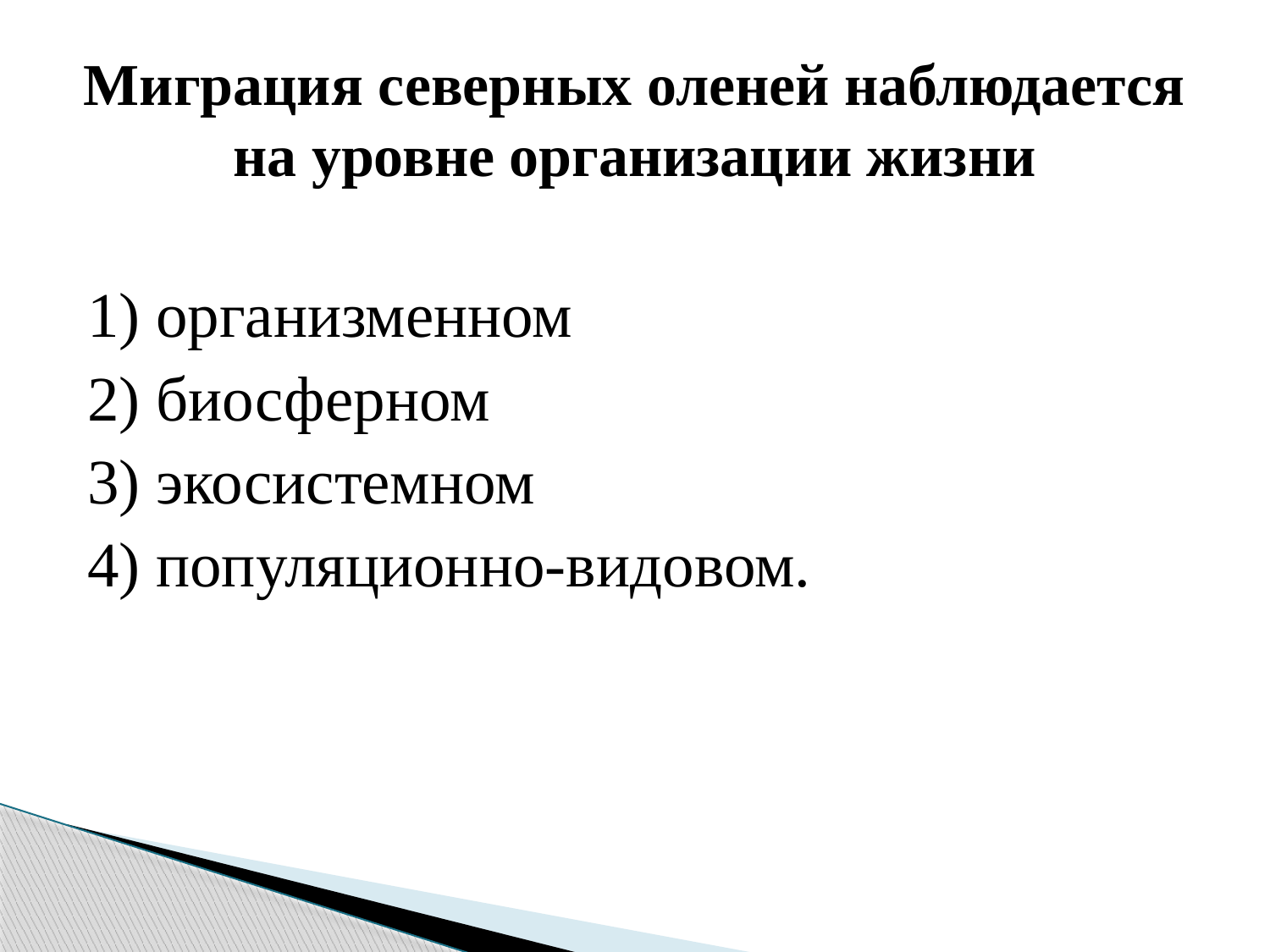

# Миграция северных оленей наблюдается на уровне организации жизни
1) организменном
2) биосферном
3) экосистемном
4) популяционно-видовом.